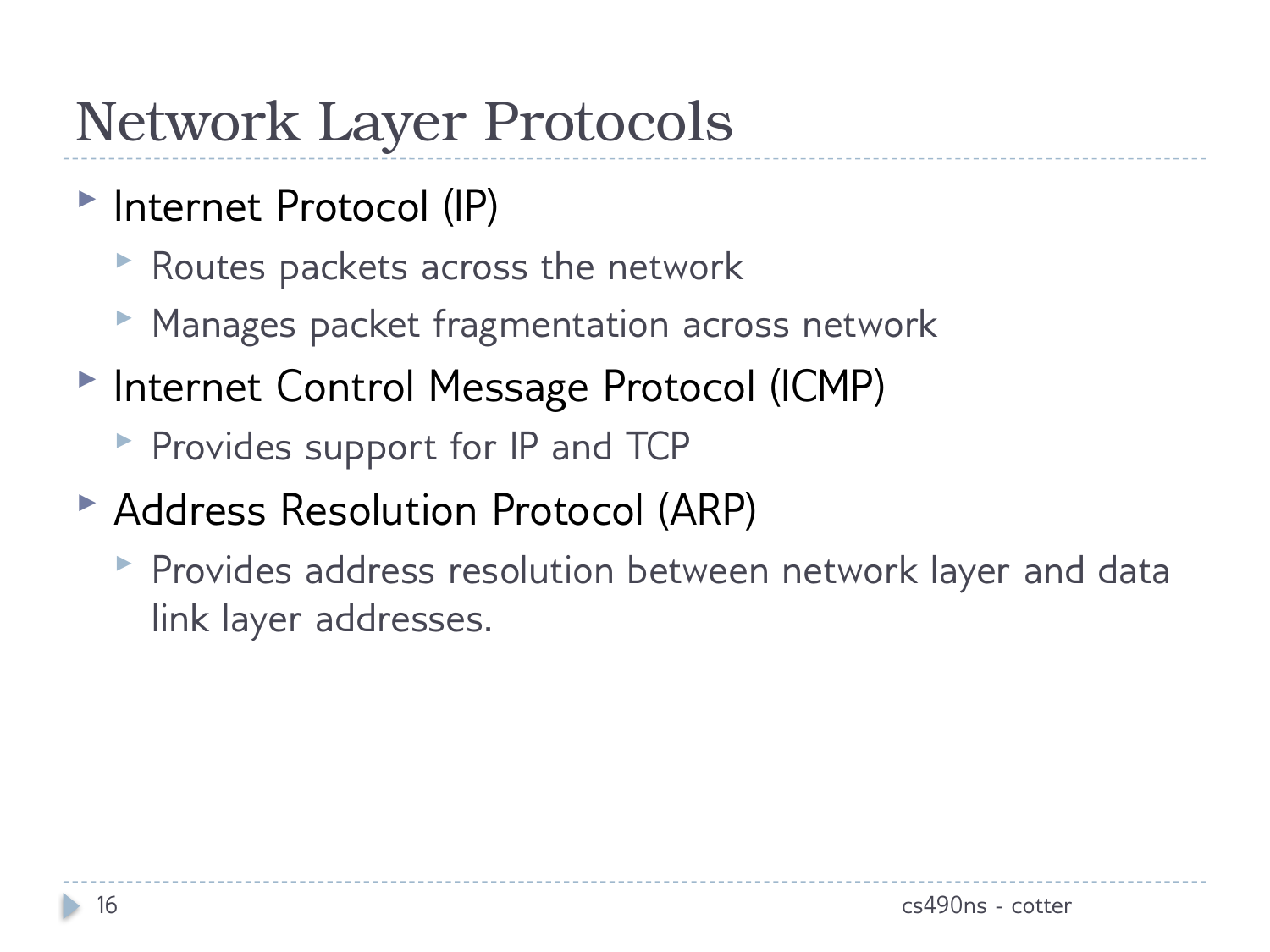

# Network Layer Protocols
Internet Protocol (IP)
Routes packets across the network
Manages packet fragmentation across network
Internet Control Message Protocol (ICMP)
Provides support for IP and TCP
Address Resolution Protocol (ARP)
Provides address resolution between network layer and data link layer addresses.

16
cs490ns - cotter